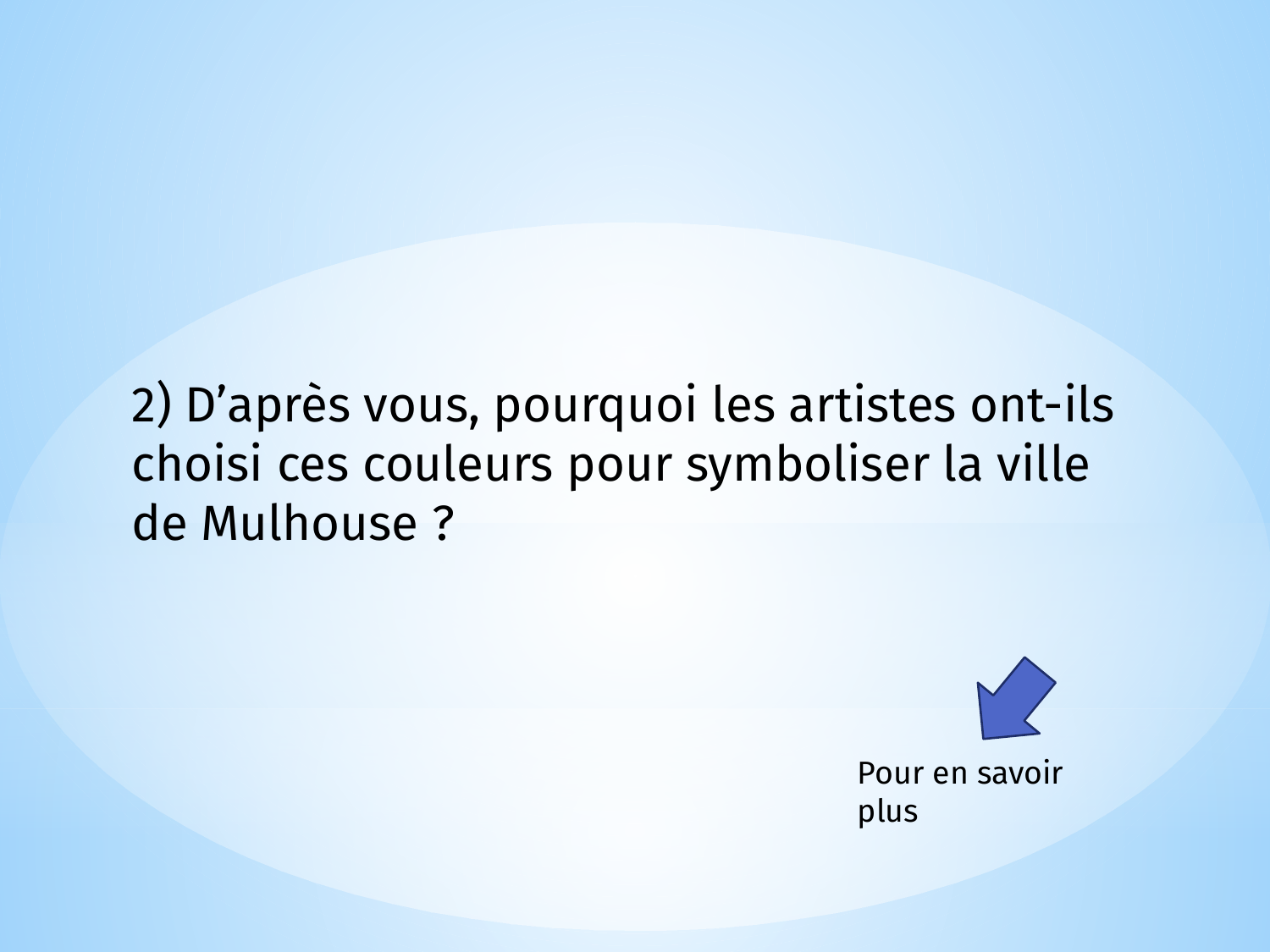

2) D’après vous, pourquoi les artistes ont-ils choisi ces couleurs pour symboliser la ville de Mulhouse ?

Pour en savoir plus